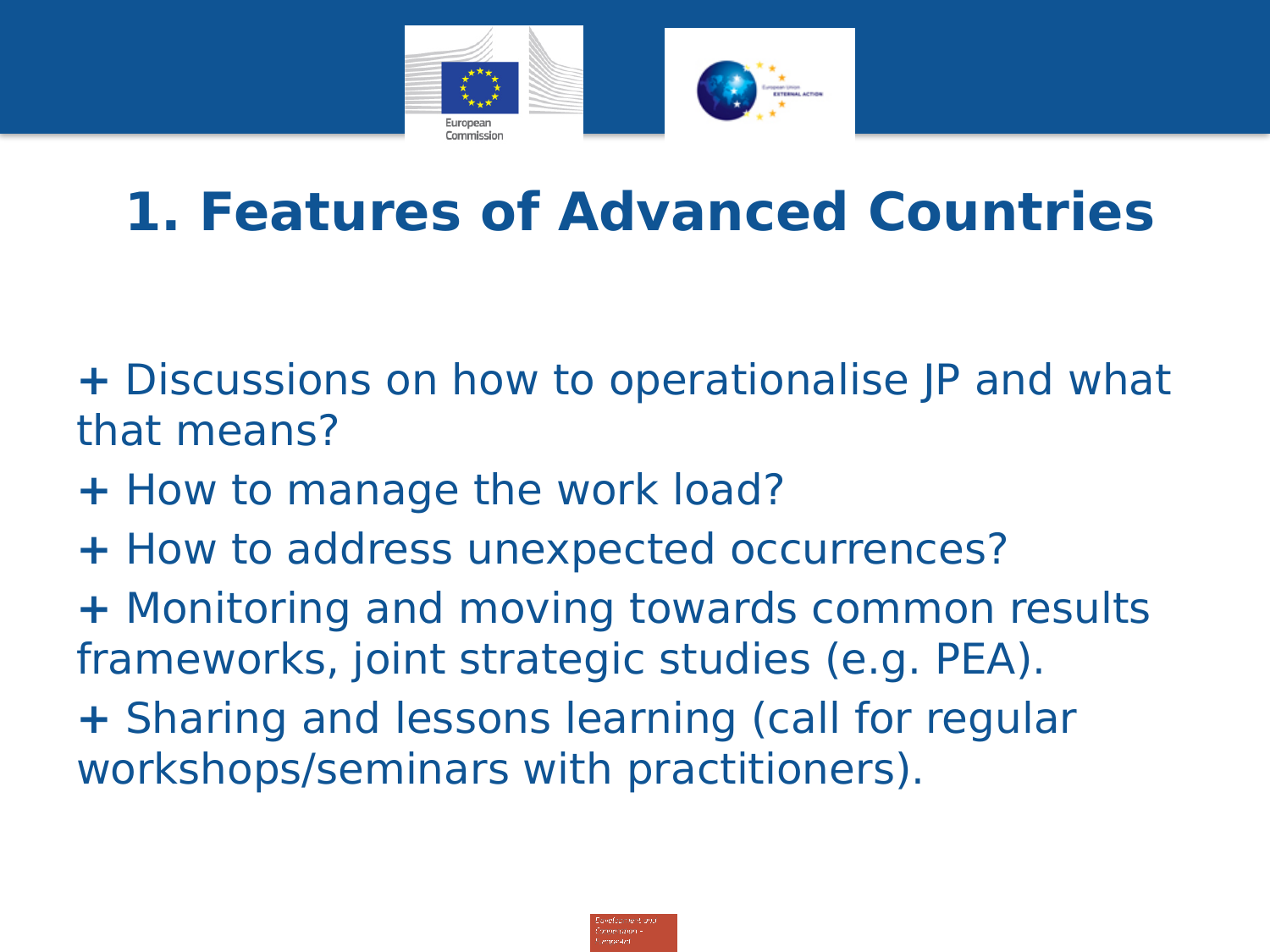

# 1. Features of Advanced Countries
+ Discussions on how to operationalise JP and what that means?
+ How to manage the work load?
+ How to address unexpected occurrences?
+ Monitoring and moving towards common results frameworks, joint strategic studies (e.g. PEA).
+ Sharing and lessons learning (call for regular workshops/seminars with practitioners).